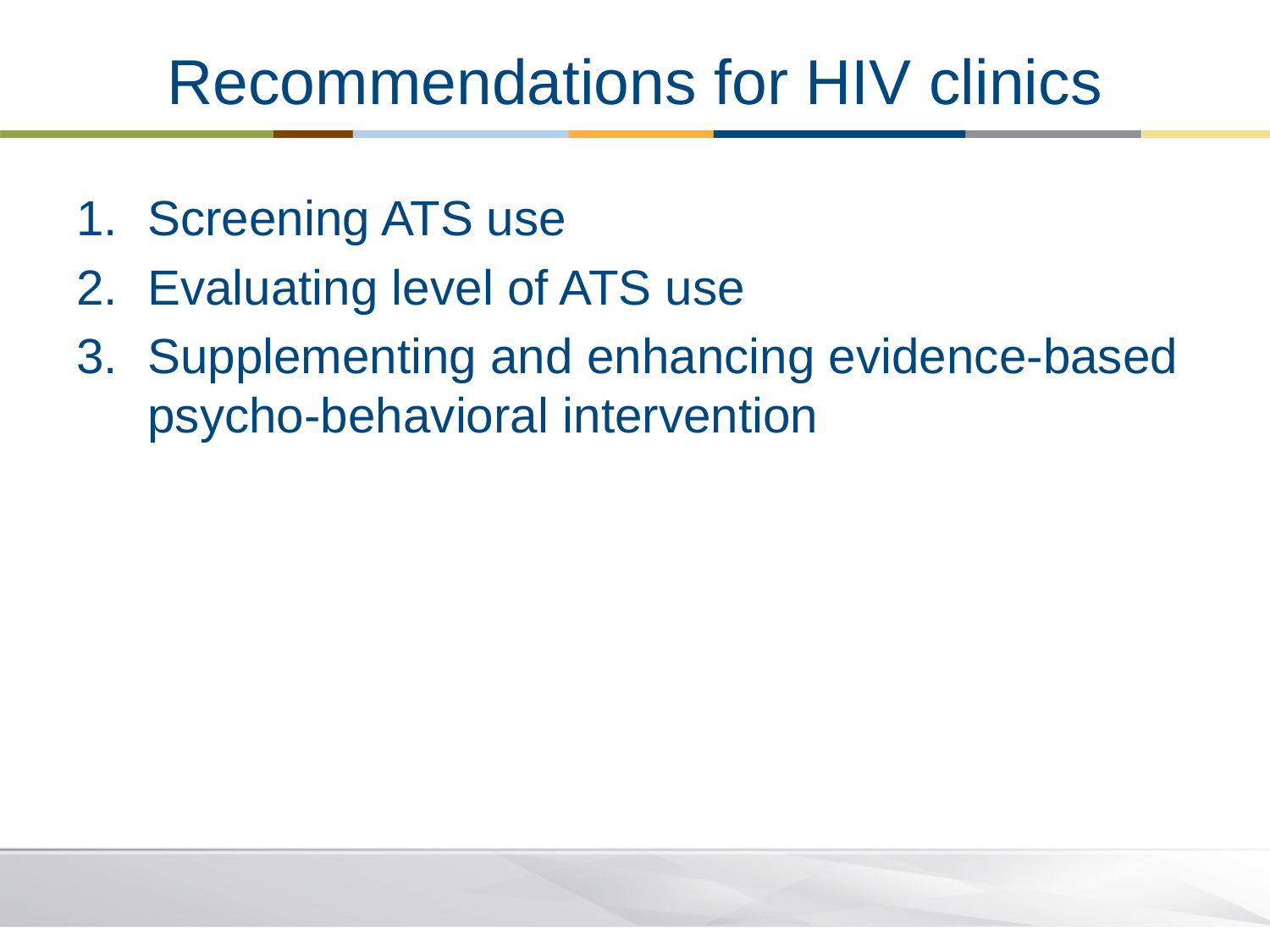

# Recommendations for HIV clinics
Screening ATS use
Evaluating level of ATS use
Supplementing and enhancing evidence-based psycho-behavioral intervention